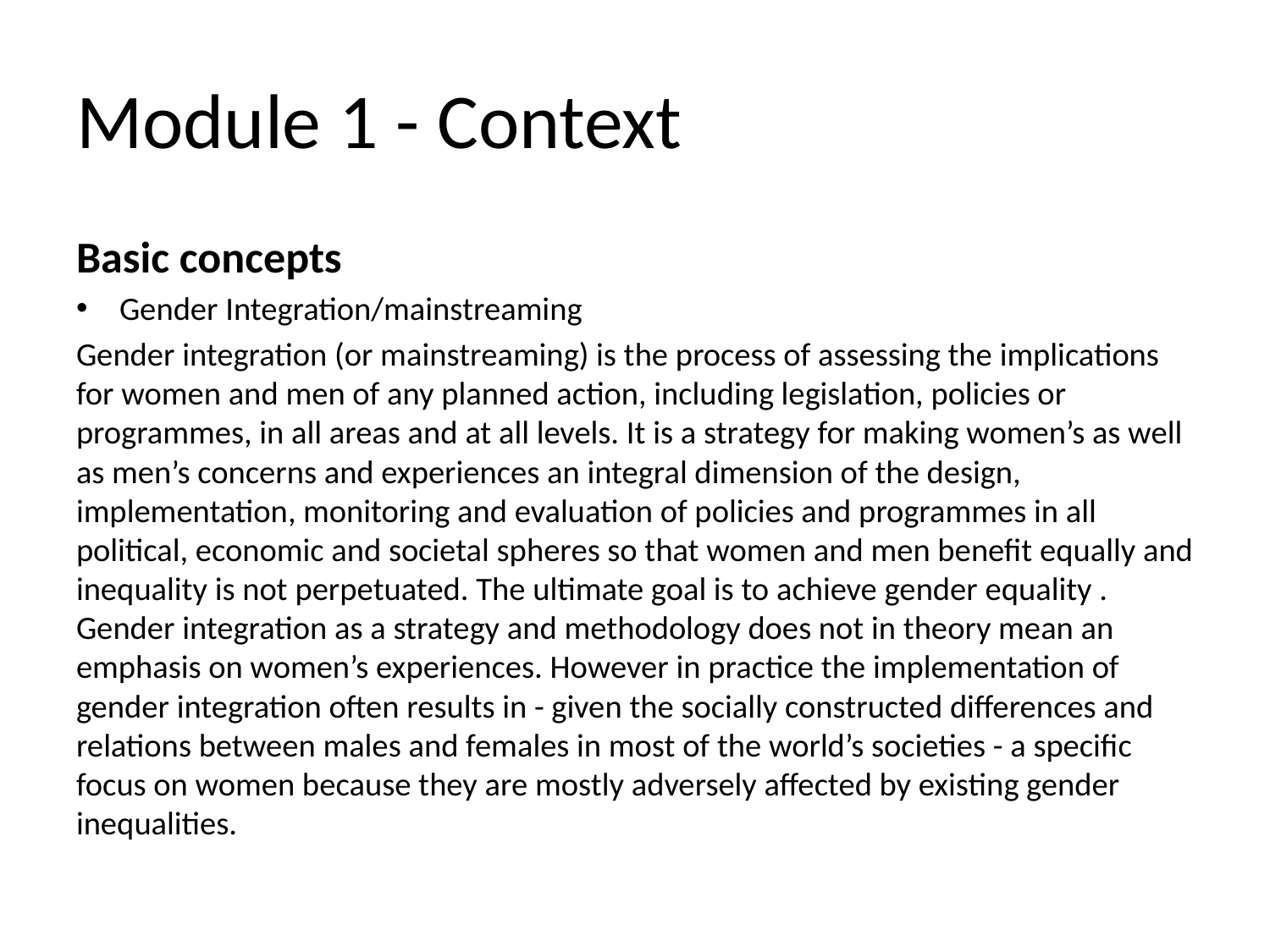

# Module 1 - Context
Basic concepts
Gender Integration/mainstreaming
Gender integration (or mainstreaming) is the process of assessing the implications for women and men of any planned action, including legislation, policies or programmes, in all areas and at all levels. It is a strategy for making women’s as well as men’s concerns and experiences an integral dimension of the design, implementation, monitoring and evaluation of policies and programmes in all political, economic and societal spheres so that women and men benefit equally and inequality is not perpetuated. The ultimate goal is to achieve gender equality . Gender integration as a strategy and methodology does not in theory mean an emphasis on women’s experiences. However in practice the implementation of gender integration often results in - given the socially constructed differences and relations between males and females in most of the world’s societies - a specific focus on women because they are mostly adversely affected by existing gender inequalities.